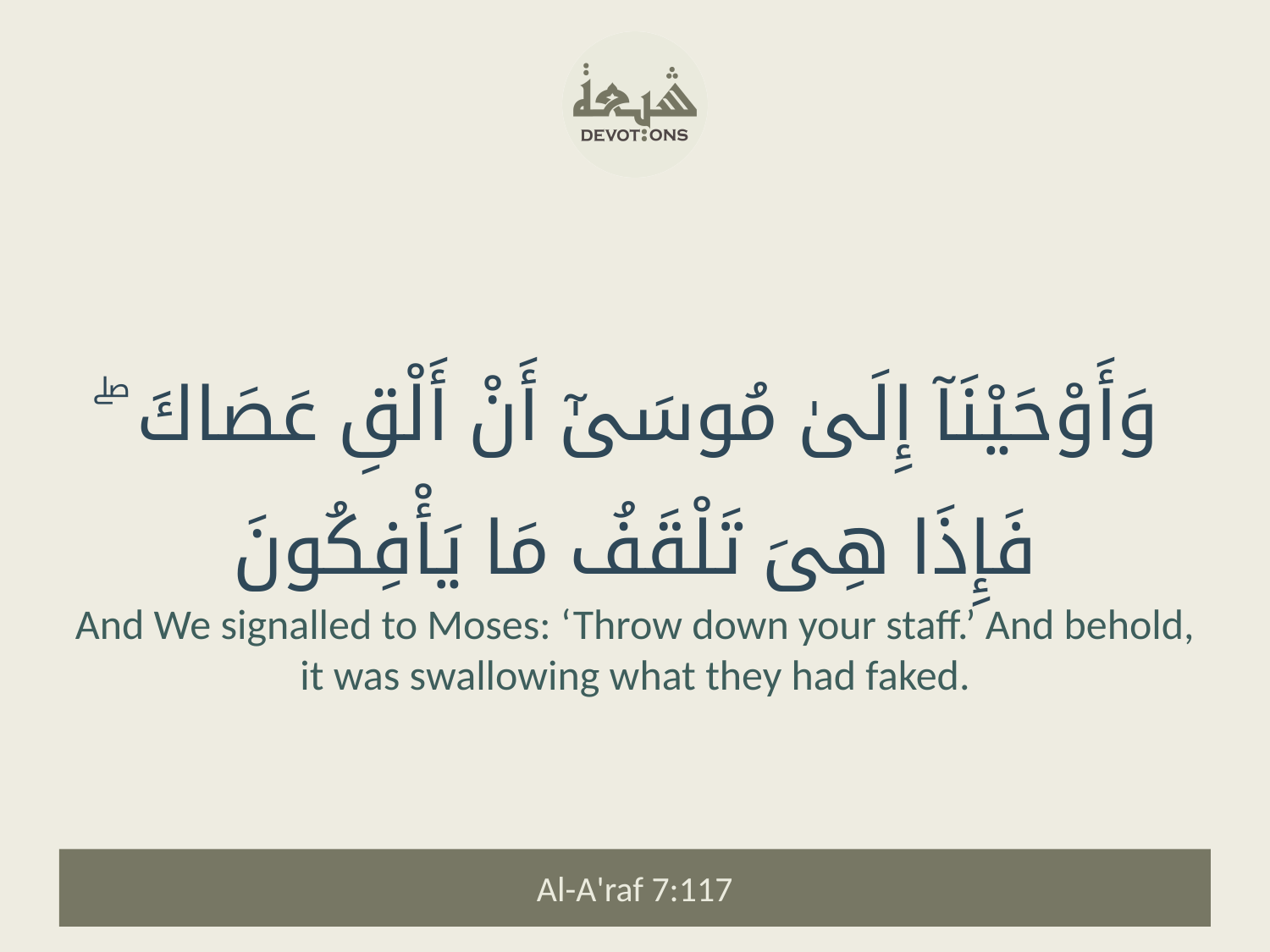

وَأَوْحَيْنَآ إِلَىٰ مُوسَىٰٓ أَنْ أَلْقِ عَصَاكَ ۖ فَإِذَا هِىَ تَلْقَفُ مَا يَأْفِكُونَ
And We signalled to Moses: ‘Throw down your staff.’ And behold, it was swallowing what they had faked.
Al-A'raf 7:117